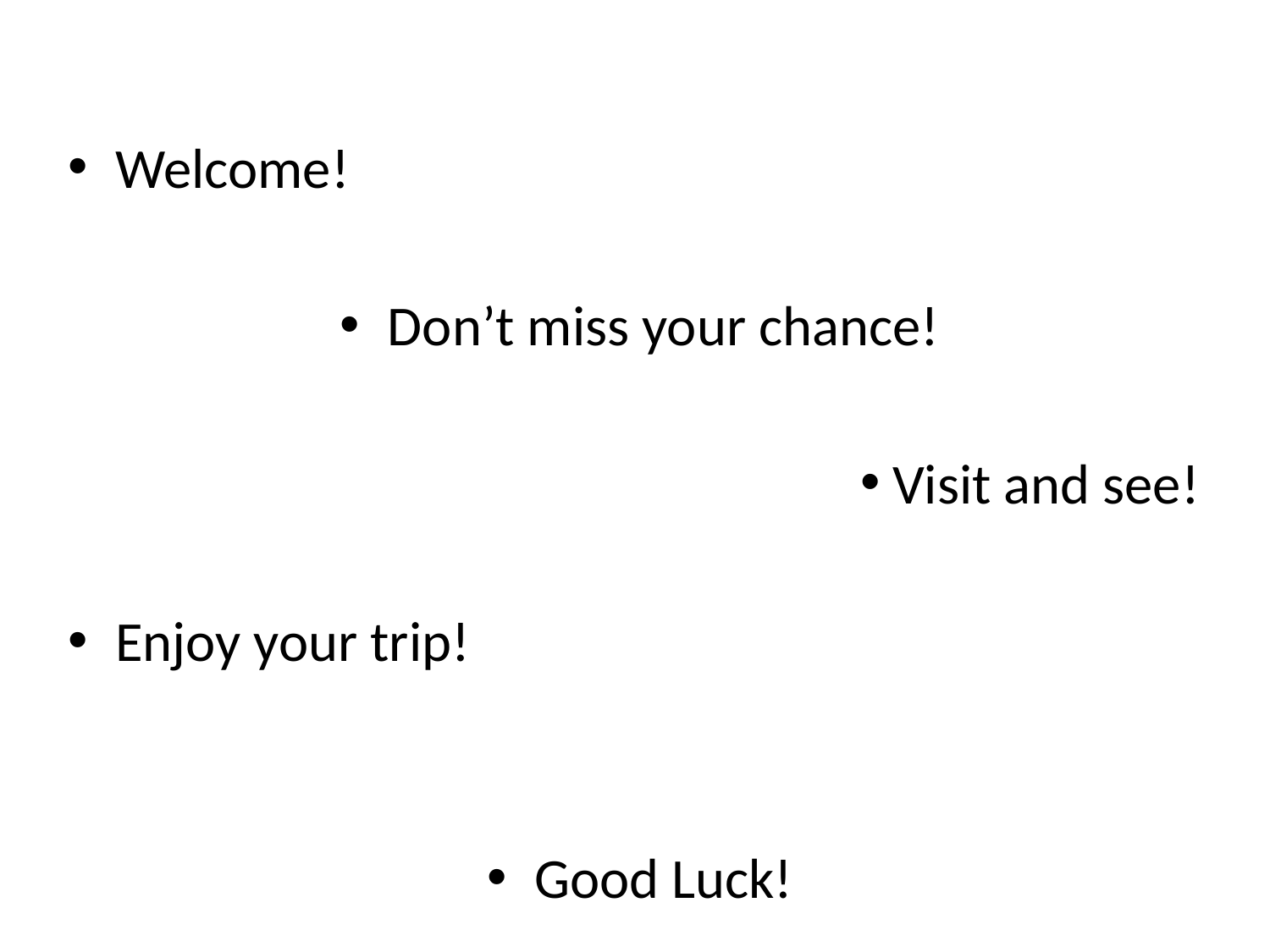

#

Welcome!

Don’t miss your chance!

Visit and see!

Enjoy your trip!

Good Luck!